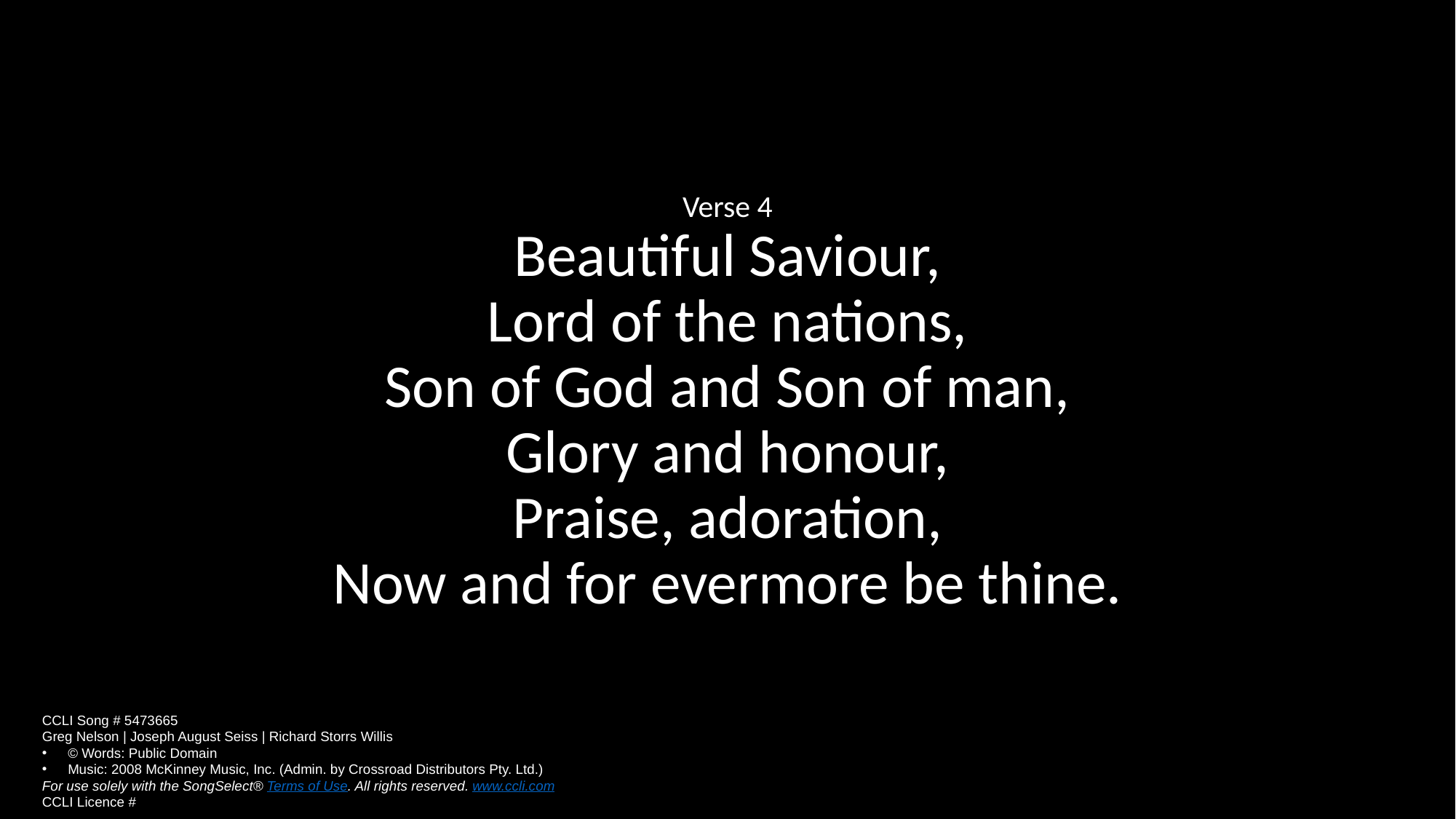

Verse 4
Beautiful Saviour,
Lord of the nations,
Son of God and Son of man,
Glory and honour,
Praise, adoration,
Now and for evermore be thine.
CCLI Song # 5473665
Greg Nelson | Joseph August Seiss | Richard Storrs Willis
© Words: Public Domain
Music: 2008 McKinney Music, Inc. (Admin. by Crossroad Distributors Pty. Ltd.)
For use solely with the SongSelect® Terms of Use. All rights reserved. www.ccli.com
CCLI Licence #